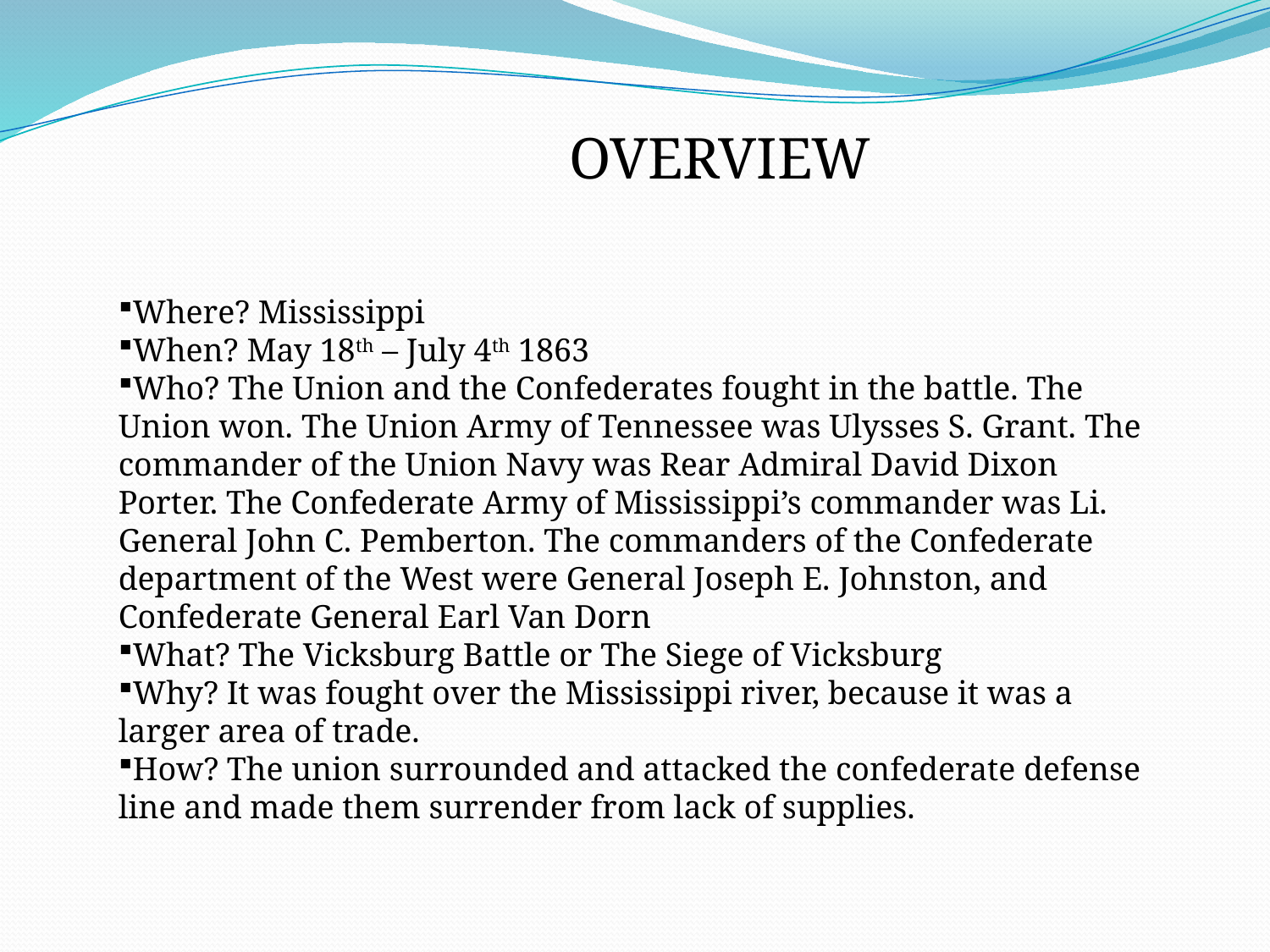

OVERVIEW
Where? Mississippi
When? May 18th – July 4th 1863
Who? The Union and the Confederates fought in the battle. The Union won. The Union Army of Tennessee was Ulysses S. Grant. The commander of the Union Navy was Rear Admiral David Dixon Porter. The Confederate Army of Mississippi’s commander was Li. General John C. Pemberton. The commanders of the Confederate department of the West were General Joseph E. Johnston, and Confederate General Earl Van Dorn
What? The Vicksburg Battle or The Siege of Vicksburg
Why? It was fought over the Mississippi river, because it was a larger area of trade.
How? The union surrounded and attacked the confederate defense line and made them surrender from lack of supplies.